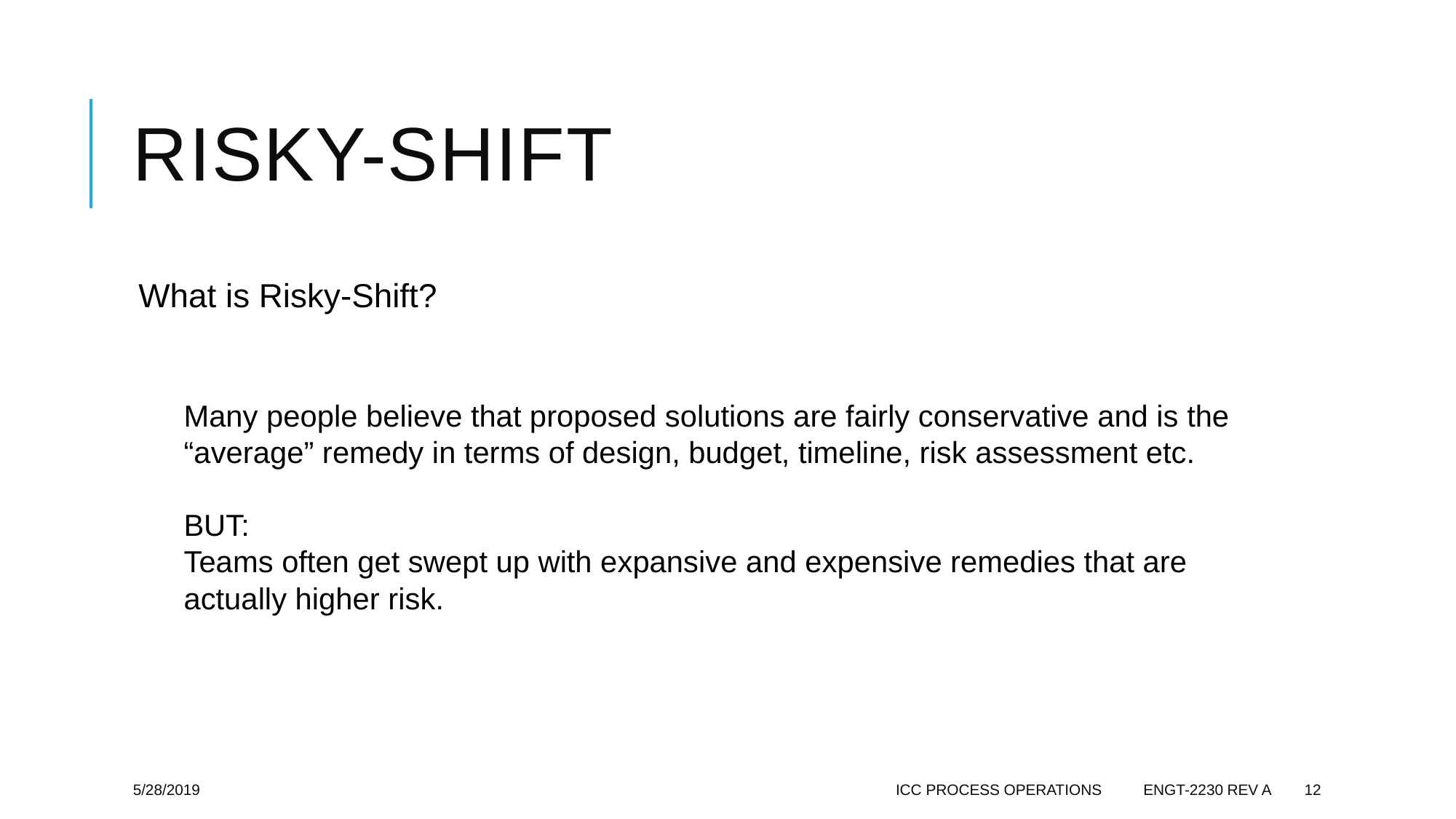

# Risky-Shift
What is Risky-Shift?
Many people believe that proposed solutions are fairly conservative and is the “average” remedy in terms of design, budget, timeline, risk assessment etc.

BUT:
Teams often get swept up with expansive and expensive remedies that are actually higher risk.

5/28/2019
ICC Process Operations          ENGT-2230 Rev A
12